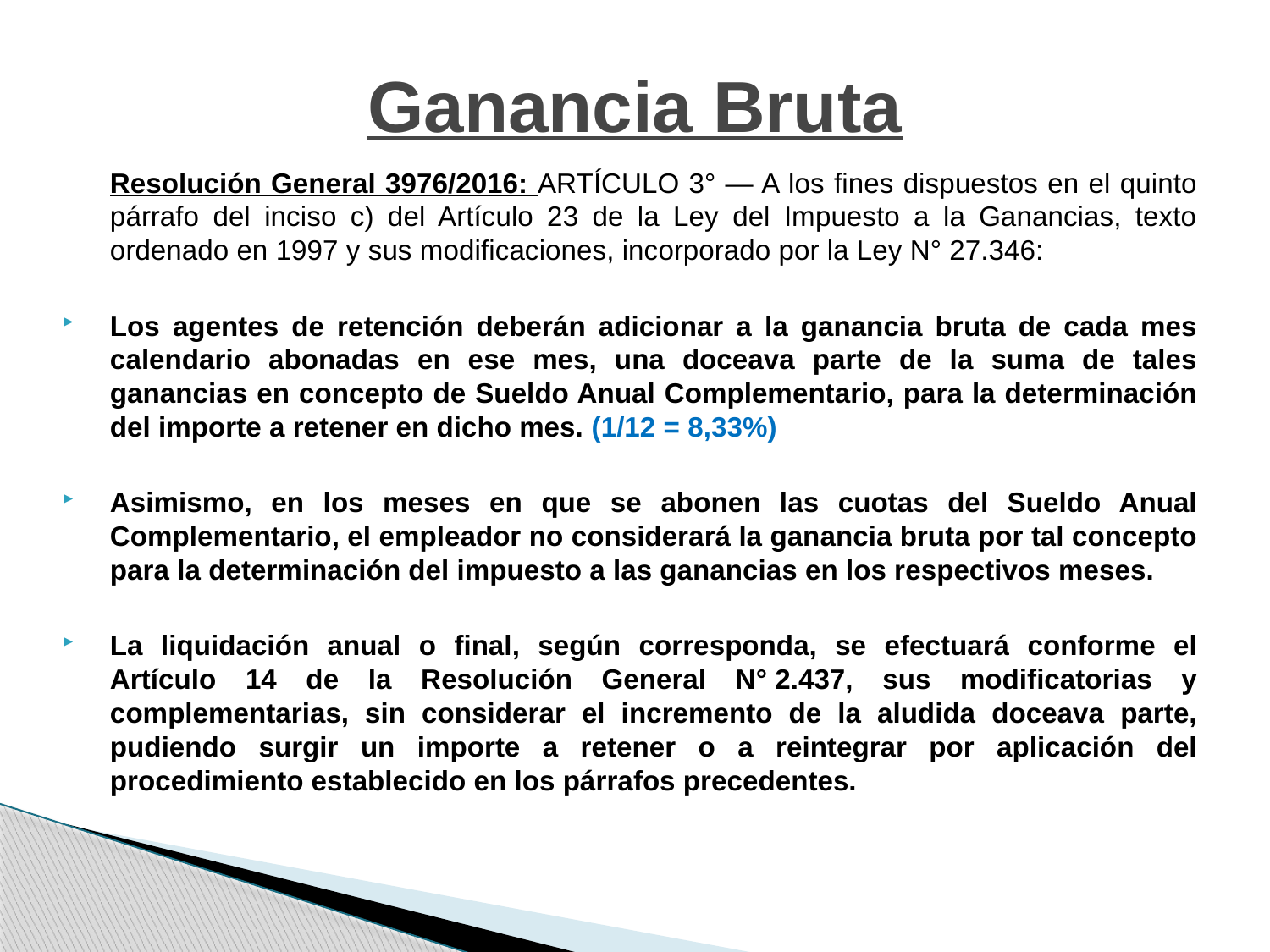

# Ganancia Bruta
	Resolución General 3976/2016: ARTÍCULO 3° — A los fines dispuestos en el quinto párrafo del inciso c) del Artículo 23 de la Ley del Impuesto a la Ganancias, texto ordenado en 1997 y sus modificaciones, incorporado por la Ley N° 27.346:

Los agentes de retención deberán adicionar a la ganancia bruta de cada mes calendario abonadas en ese mes, una doceava parte de la suma de tales ganancias en concepto de Sueldo Anual Complementario, para la determinación del importe a retener en dicho mes. (1/12 = 8,33%)

Asimismo, en los meses en que se abonen las cuotas del Sueldo Anual Complementario, el empleador no considerará la ganancia bruta por tal concepto para la determinación del impuesto a las ganancias en los respectivos meses.

La liquidación anual o final, según corresponda, se efectuará conforme el Artículo 14 de la Resolución General N° 2.437, sus modificatorias y complementarias, sin considerar el incremento de la aludida doceava parte, pudiendo surgir un importe a retener o a reintegrar por aplicación del procedimiento establecido en los párrafos precedentes.